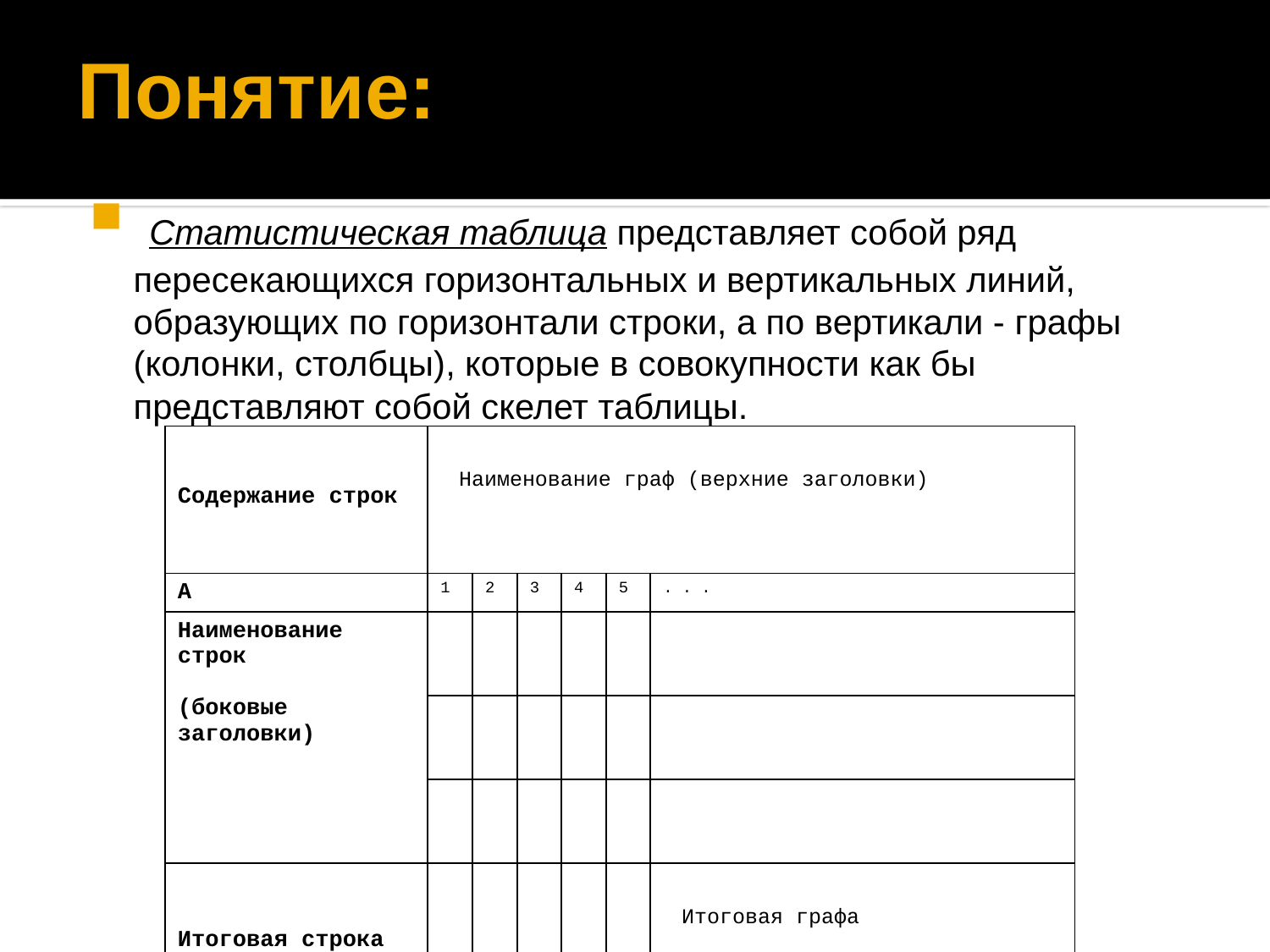

# Понятие:
 Статистическая таблица представляет собой ряд пересекающихся горизонтальных и вертикальных линий, образующих по горизонтали строки, а по вертикали - графы (колонки, столбцы), которые в совокупности как бы  представляют собой скелет таблицы.
| Содержание строк | Наименование граф (верхние заголовки) |  |  |  |  |  |
| --- | --- | --- | --- | --- | --- | --- |
| А | 1 | 2 | 3 | 4 | 5 | . . . |
| Наименование строк (боковые заголовки) |  |  |  |  |  |  |
|  |  |  |  |  |  |  |
|  |  |  |  |  |  |  |
| Итоговая строка |  |  |  |  |  | Итоговая графа |